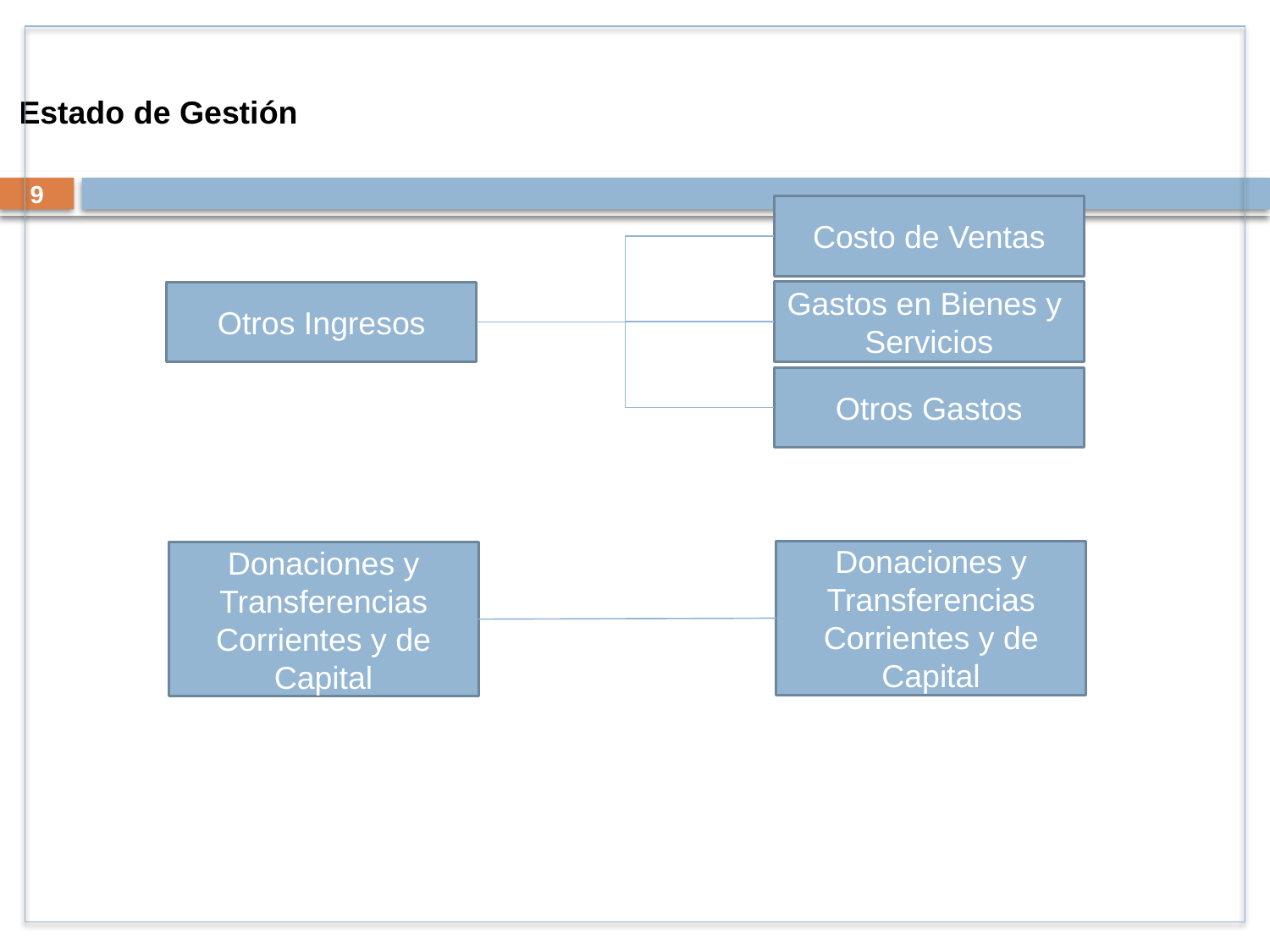

Estado de Gestión
9
Costo de Ventas
Gastos en Bienes y  Servicios
Otros Ingresos
Otros Gastos
Donaciones y Transferencias Corrientes y de Capital
Donaciones y Transferencias Corrientes y de Capital